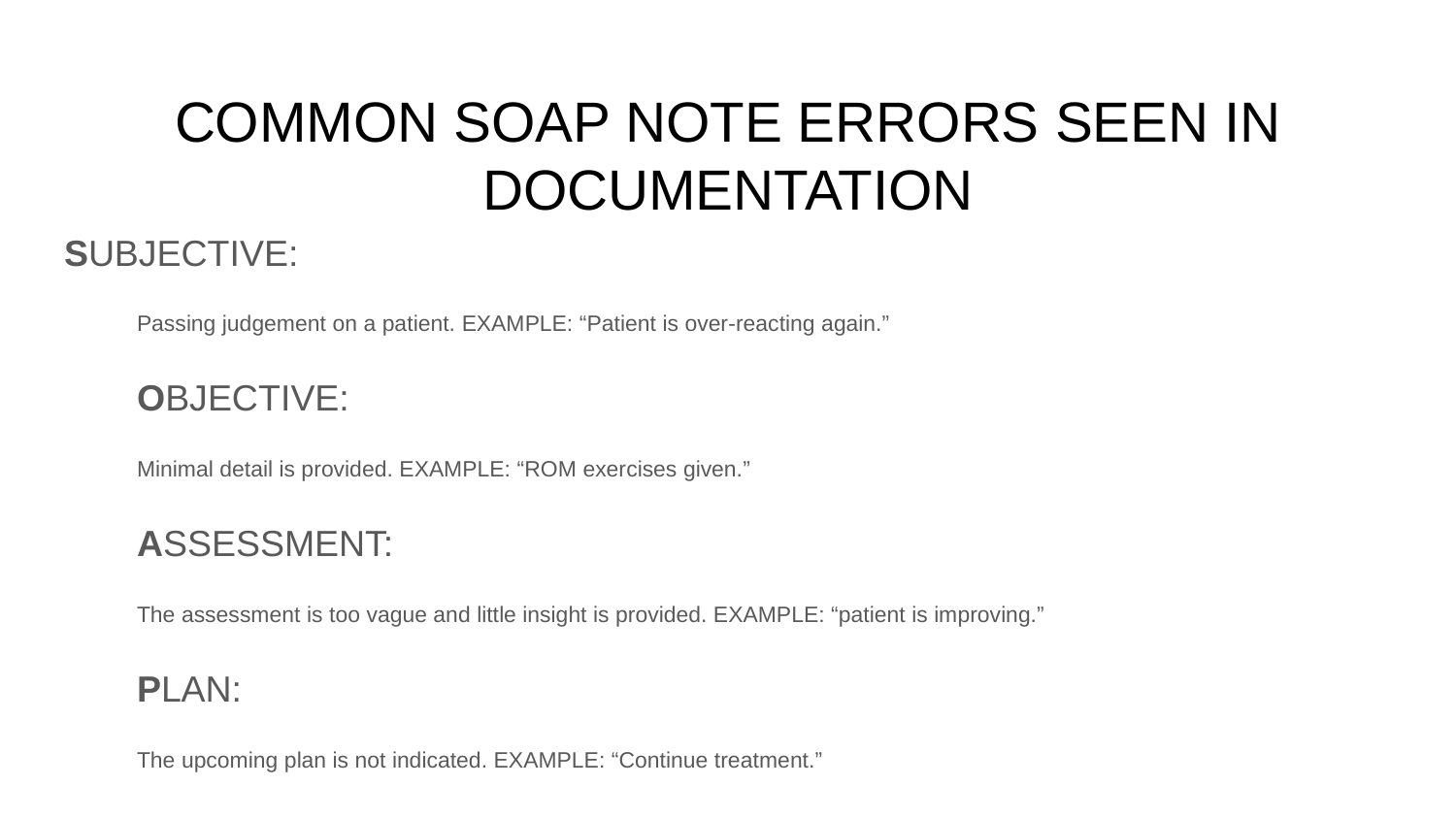

# COMMON SOAP NOTE ERRORS SEEN IN DOCUMENTATION
SUBJECTIVE:
Passing judgement on a patient. EXAMPLE: “Patient is over-reacting again.”
OBJECTIVE:
Minimal detail is provided. EXAMPLE: “ROM exercises given.”
ASSESSMENT:
The assessment is too vague and little insight is provided. EXAMPLE: “patient is improving.”
PLAN:
The upcoming plan is not indicated. EXAMPLE: “Continue treatment.”